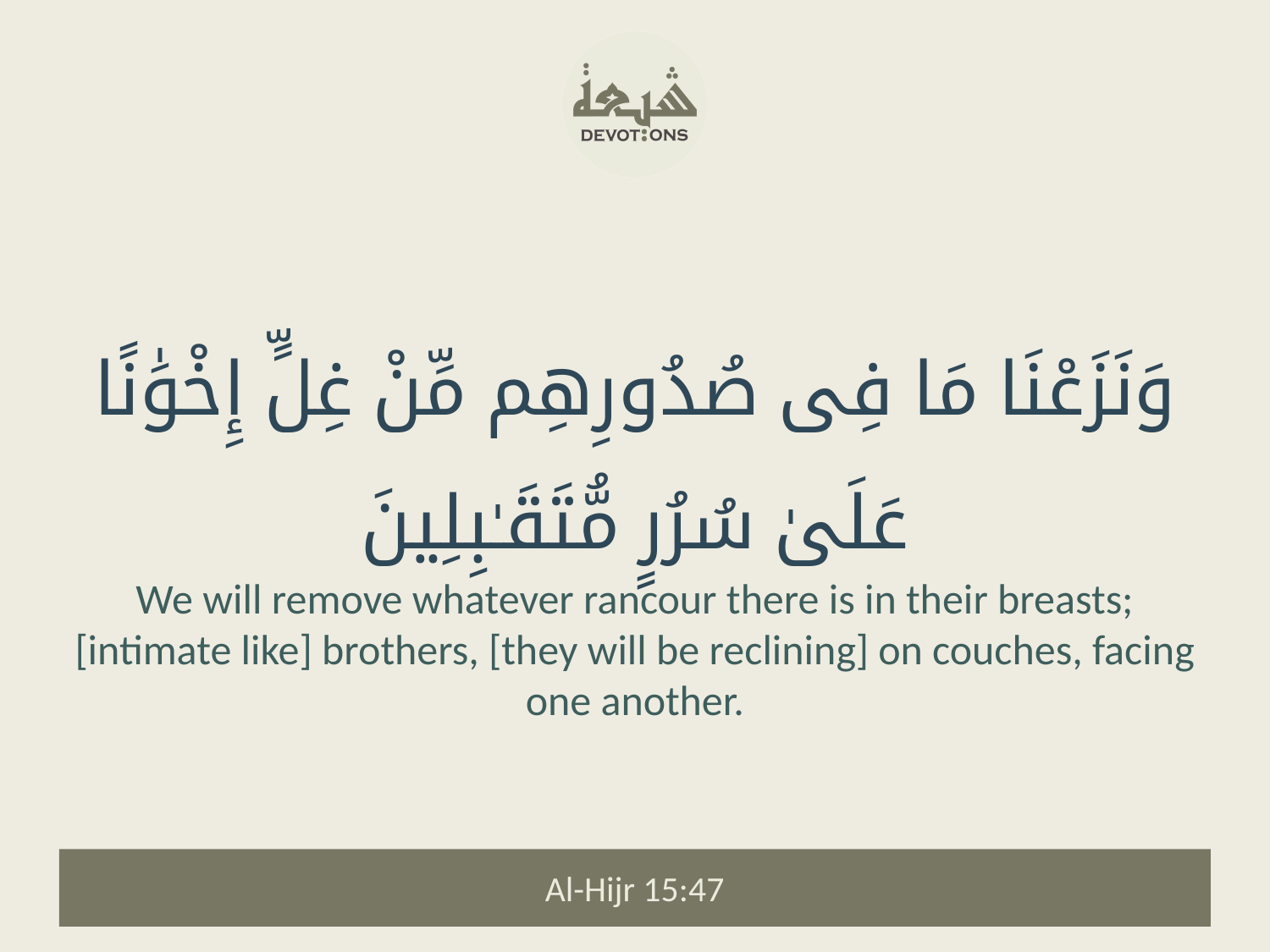

وَنَزَعْنَا مَا فِى صُدُورِهِم مِّنْ غِلٍّ إِخْوَٰنًا عَلَىٰ سُرُرٍ مُّتَقَـٰبِلِينَ
We will remove whatever rancour there is in their breasts; [intimate like] brothers, [they will be reclining] on couches, facing one another.
Al-Hijr 15:47